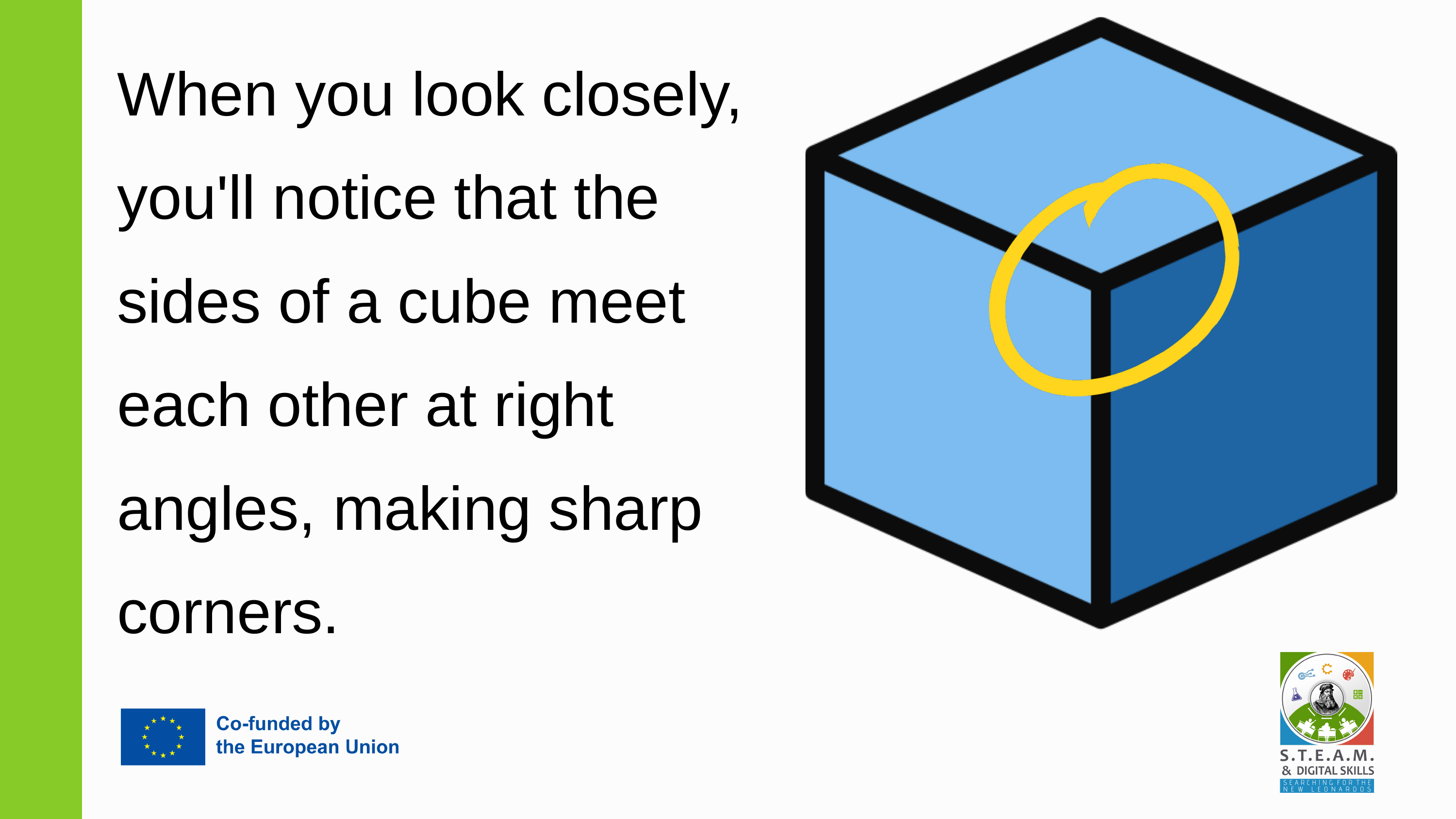

When you look closely, you'll notice that the sides of a cube meet each other at right angles, making sharp corners.